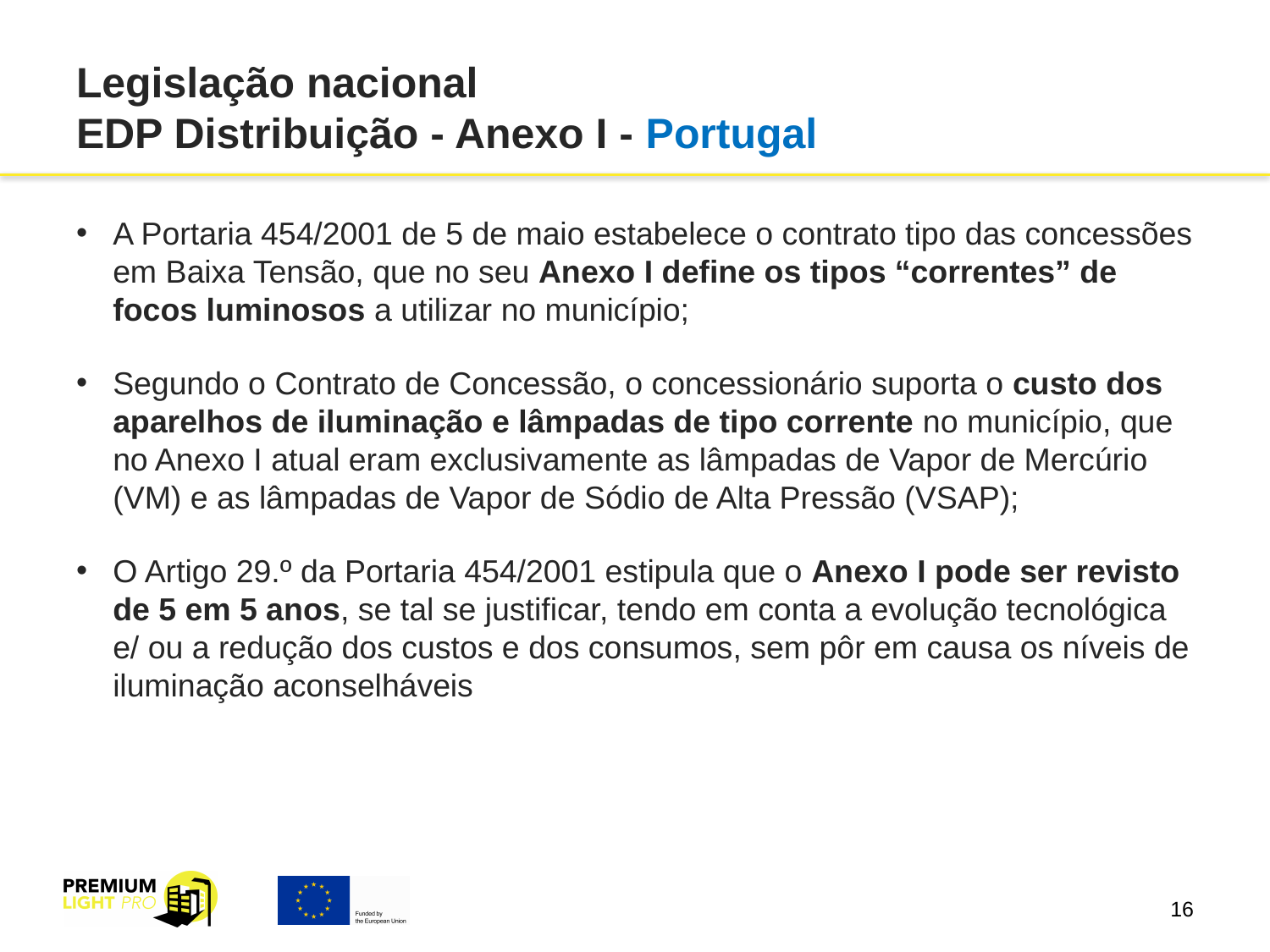

# Legislação nacional EDP Distribuição - Anexo I - Portugal
A Portaria 454/2001 de 5 de maio estabelece o contrato tipo das concessões em Baixa Tensão, que no seu Anexo I define os tipos “correntes” de focos luminosos a utilizar no município;
Segundo o Contrato de Concessão, o concessionário suporta o custo dos aparelhos de iluminação e lâmpadas de tipo corrente no município, que no Anexo I atual eram exclusivamente as lâmpadas de Vapor de Mercúrio (VM) e as lâmpadas de Vapor de Sódio de Alta Pressão (VSAP);
O Artigo 29.º da Portaria 454/2001 estipula que o Anexo I pode ser revisto de 5 em 5 anos, se tal se justificar, tendo em conta a evolução tecnológica e/ ou a redução dos custos e dos consumos, sem pôr em causa os níveis de iluminação aconselháveis